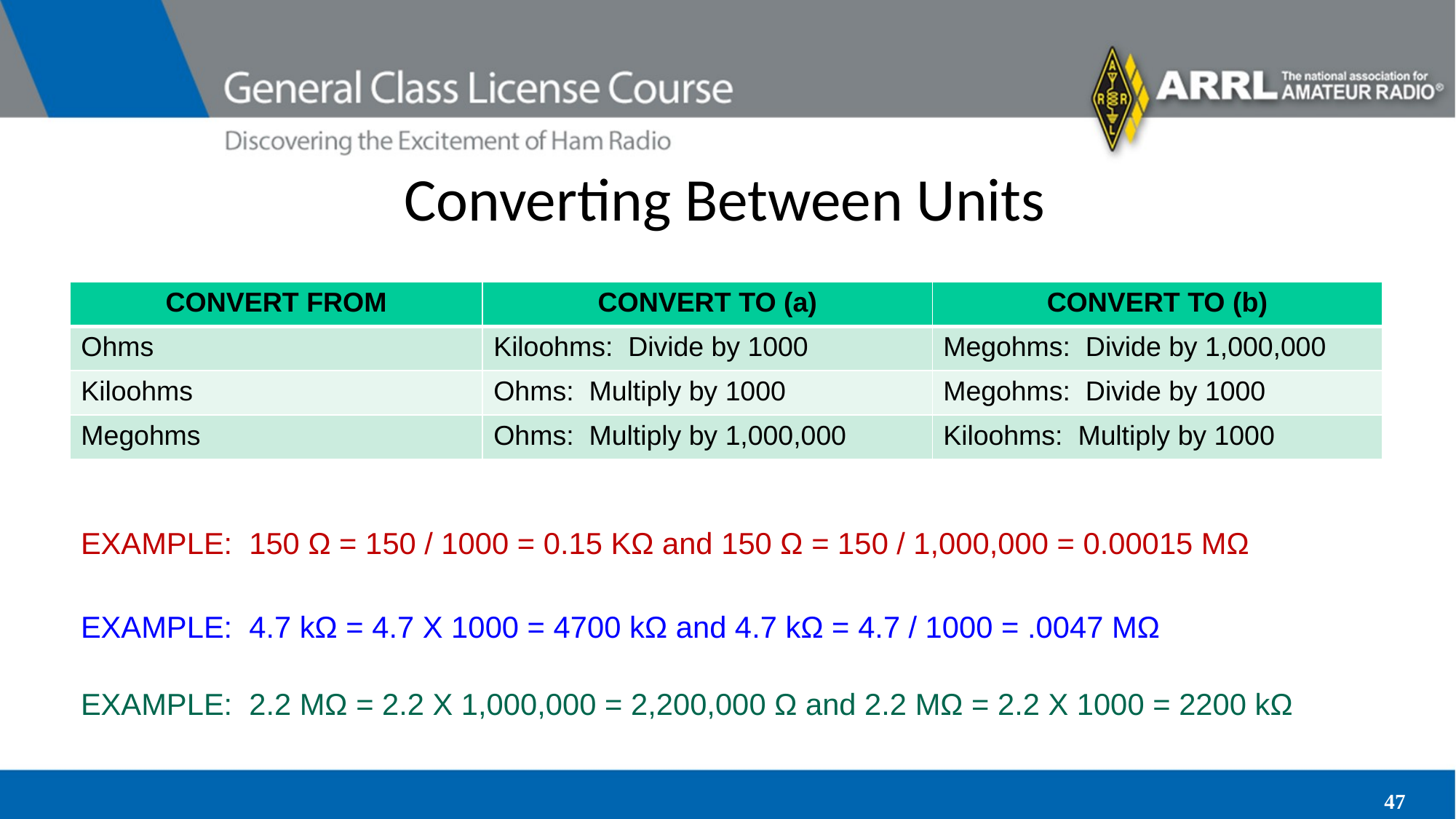

# Converting Between Units
| CONVERT FROM | CONVERT TO (a) | CONVERT TO (b) |
| --- | --- | --- |
| Ohms | Kiloohms: Divide by 1000 | Megohms: Divide by 1,000,000 |
| Kiloohms | Ohms: Multiply by 1000 | Megohms: Divide by 1000 |
| Megohms | Ohms: Multiply by 1,000,000 | Kiloohms: Multiply by 1000 |
EXAMPLE:  150 Ω = 150 / 1000 = 0.15 KΩ and 150 Ω = 150 / 1,000,000 = 0.00015 MΩ
EXAMPLE:  4.7 kΩ = 4.7 X 1000 = 4700 kΩ and 4.7 kΩ = 4.7 / 1000 = .0047 MΩ
EXAMPLE:  2.2 MΩ = 2.2 X 1,000,000 = 2,200,000 Ω and 2.2 MΩ = 2.2 X 1000 = 2200 kΩ